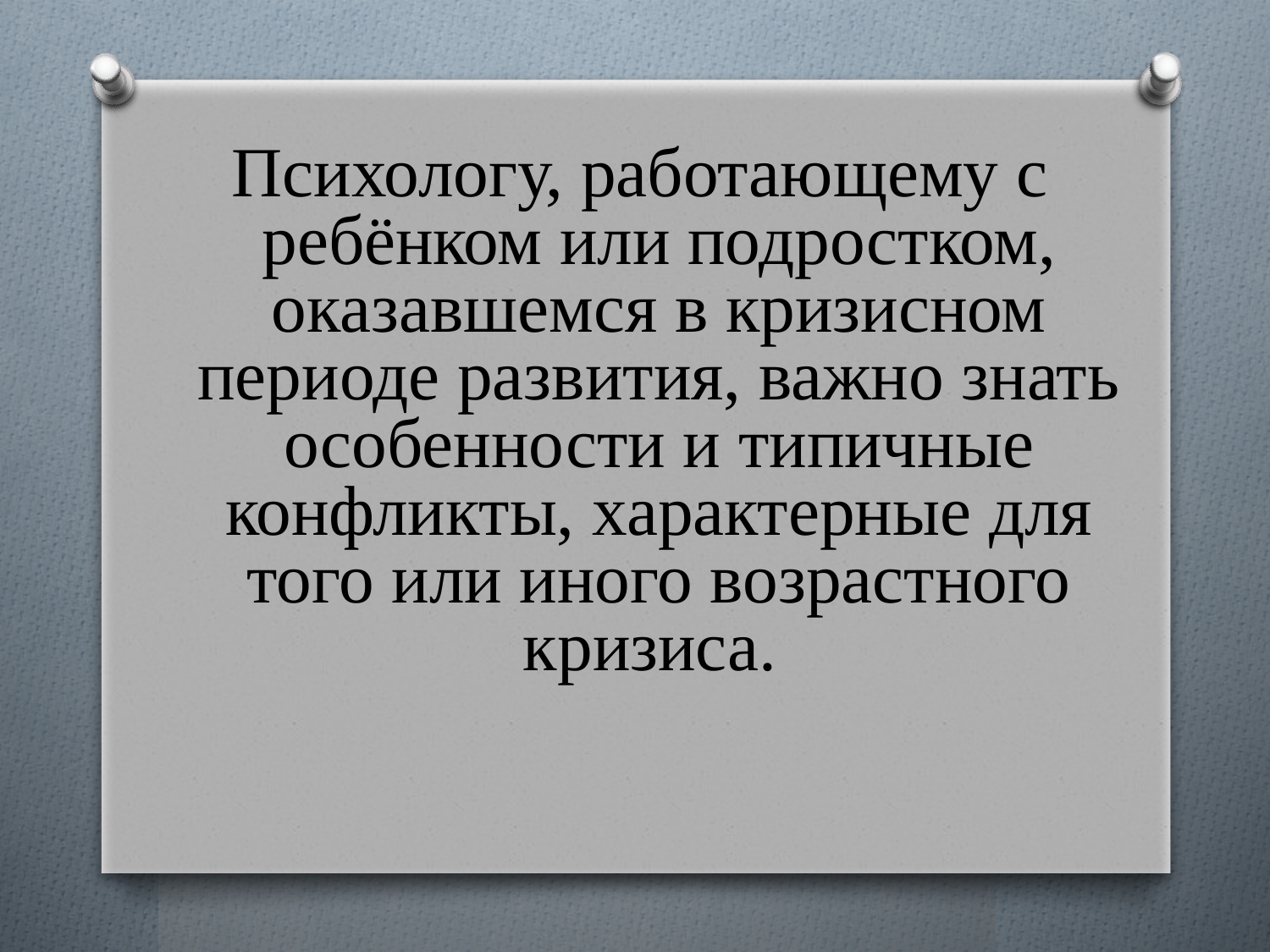

Психологу, работающему с ребёнком или подростком, оказавшемся в кризисном периоде развития, важно знать особенности и типичные конфликты, характерные для того или иного возрастного кризиса.